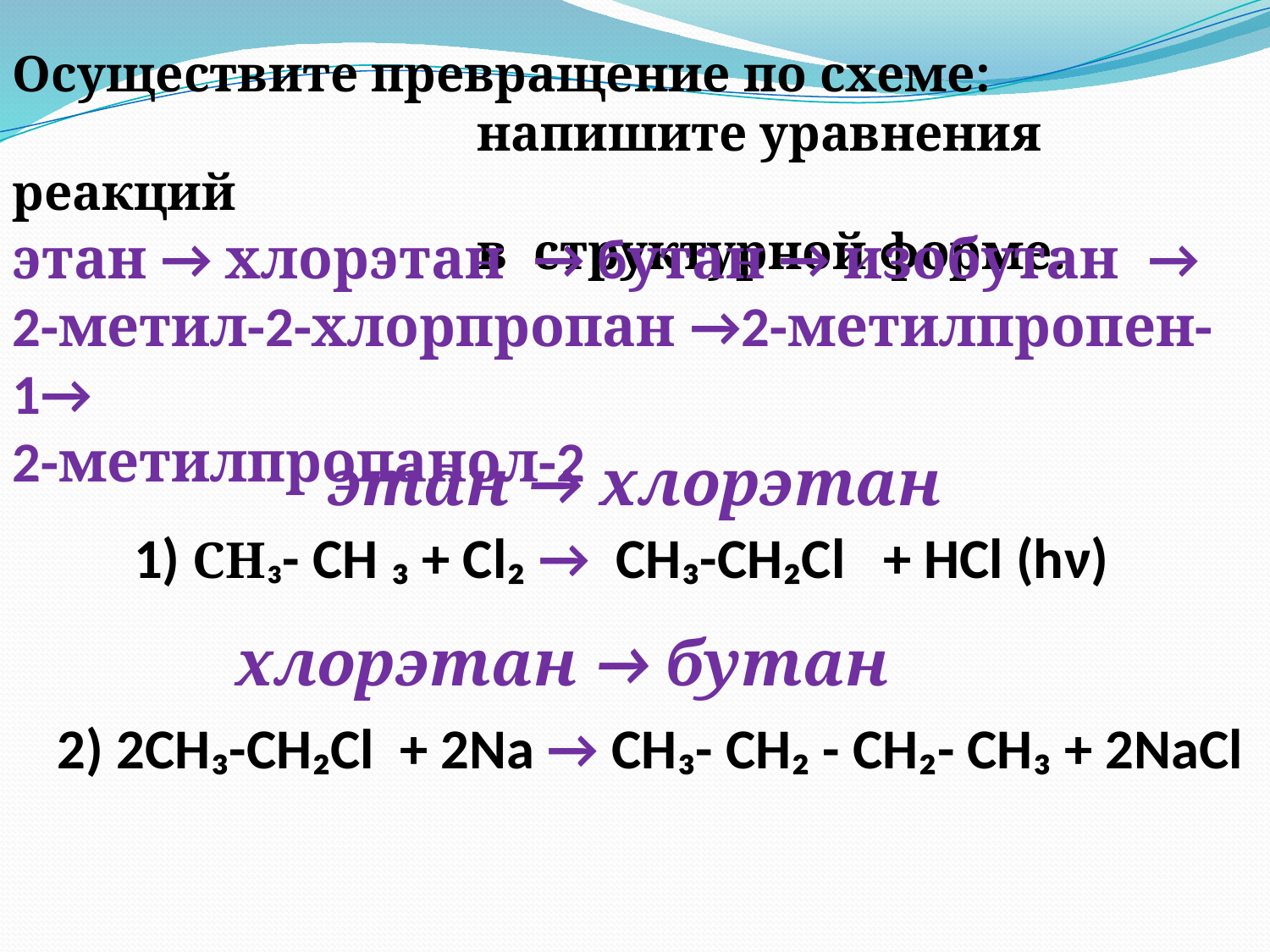

Осуществите превращение по схеме:
                                    напишите уравнения реакций
                                    в  структурной форме.
этан → хлорэтан  → бутан → изобутан  →
2-метил-2-хлорпропан →2-метилпропен-1→
2-метилпропанол-2
этан → хлорэтан
1) CH₃- CH ₃ + Cl₂ →  CH₃-CH₂Cl   + HCl (hν)
                           хлорэтан → бутан
2) 2CH₃-CH₂Cl  + 2Na → CH₃- CH₂ - CH₂- CH₃ + 2NaCl